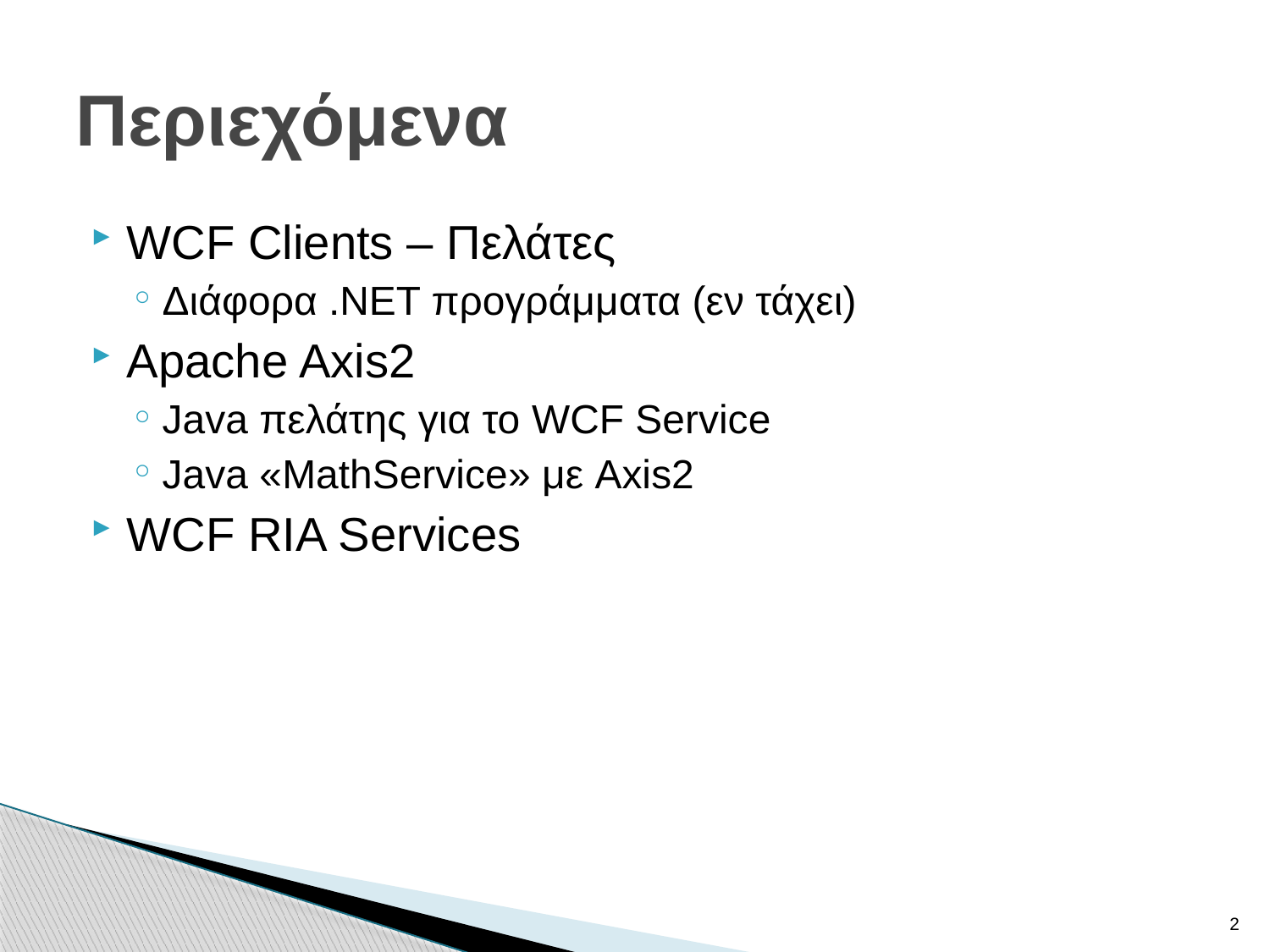

# Περιεχόμενα
WCF Clients – Πελάτες
Διάφορα .ΝΕΤ προγράμματα (εν τάχει)
Apache Axis2
Java πελάτης για το WCF Service
Java «MathService» με Axis2
WCF RIA Services
2